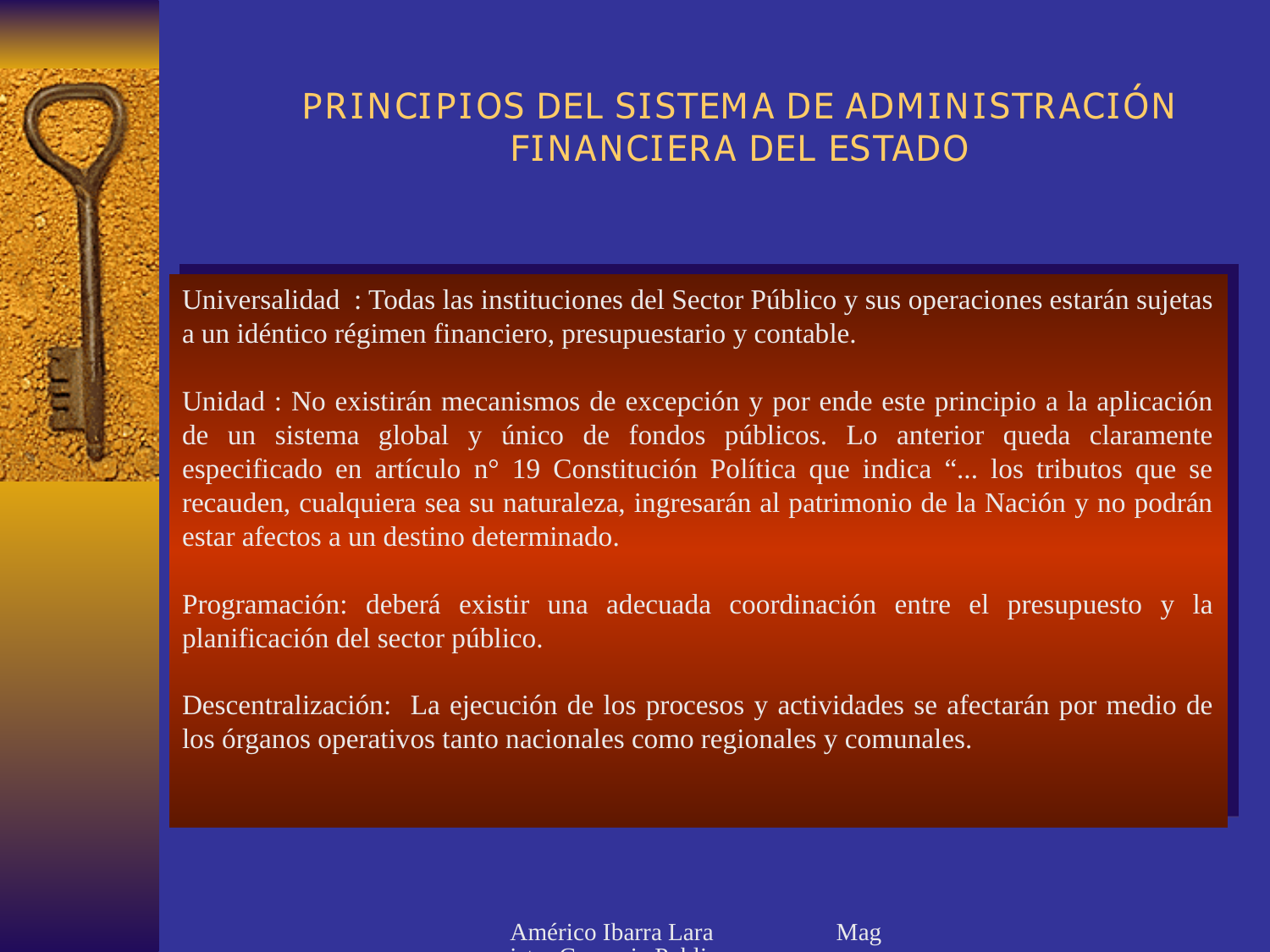

# PRINCIPIOS DEL SISTEMA DE ADMINISTRACIÓN FINANCIERA DEL ESTADO
Universalidad  : Todas las instituciones del Sector Público y sus operaciones estarán sujetas a un idéntico régimen financiero, presupuestario y contable.

Unidad : No existirán mecanismos de excepción y por ende este principio a la aplicación de un sistema global y único de fondos públicos. Lo anterior queda claramente especificado en artículo n° 19 Constitución Política que indica “... los tributos que se recauden, cualquiera sea su naturaleza, ingresarán al patrimonio de la Nación y no podrán estar afectos a un destino determinado.

Programación: deberá existir una adecuada coordinación entre el presupuesto y la planificación del sector público.

Descentralización:  La ejecución de los procesos y actividades se afectarán por medio de los órganos operativos tanto nacionales como regionales y comunales.
Américo Ibarra Lara                    Magister Gerencia Publica